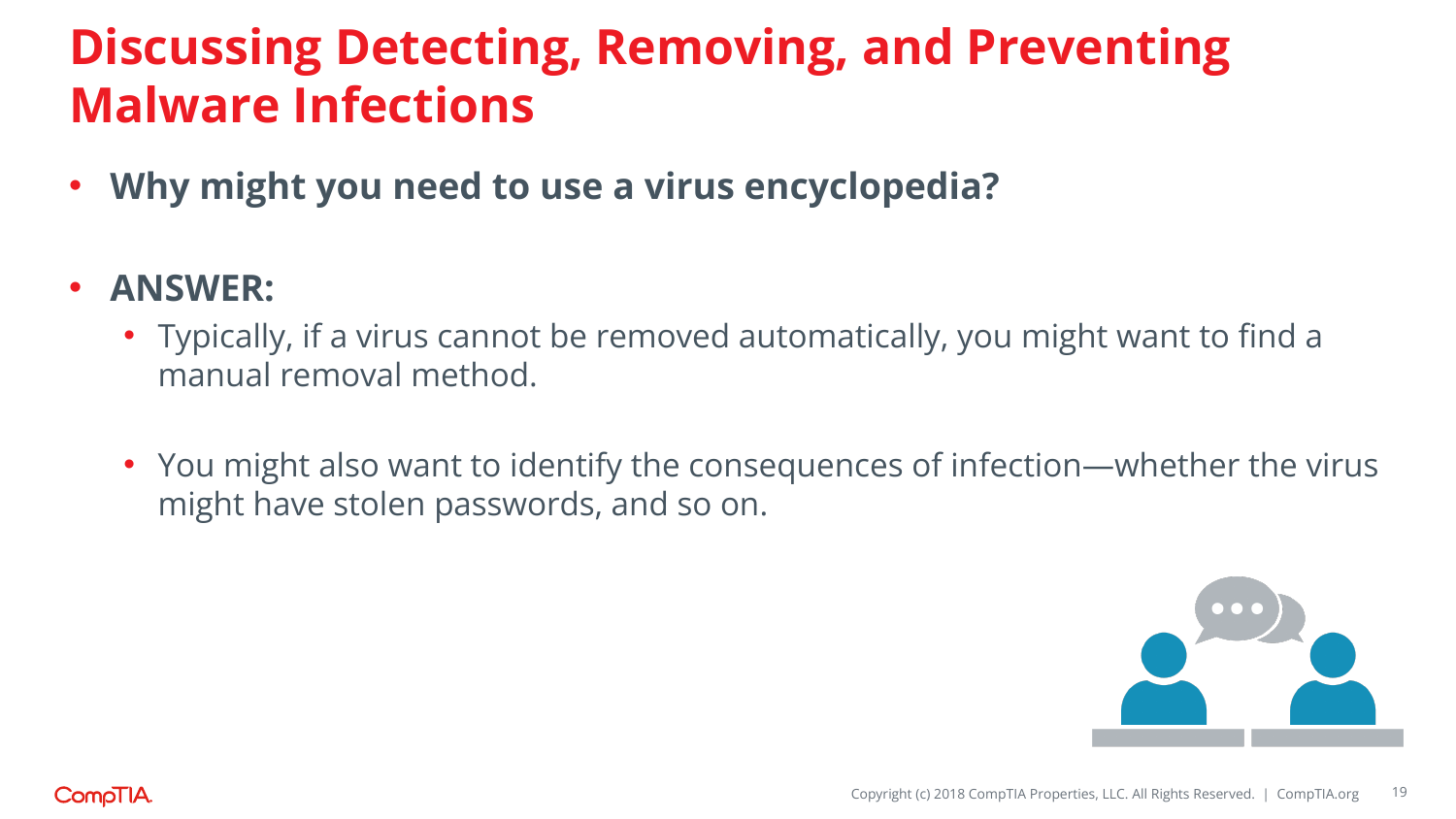

# Discussing Detecting, Removing, and Preventing Malware Infections
Why might you need to use a virus encyclopedia?

ANSWER:
Typically, if a virus cannot be removed automatically, you might want to find a manual removal method.

You might also want to identify the consequences of infection—whether the virus might have stolen passwords, and so on.

19